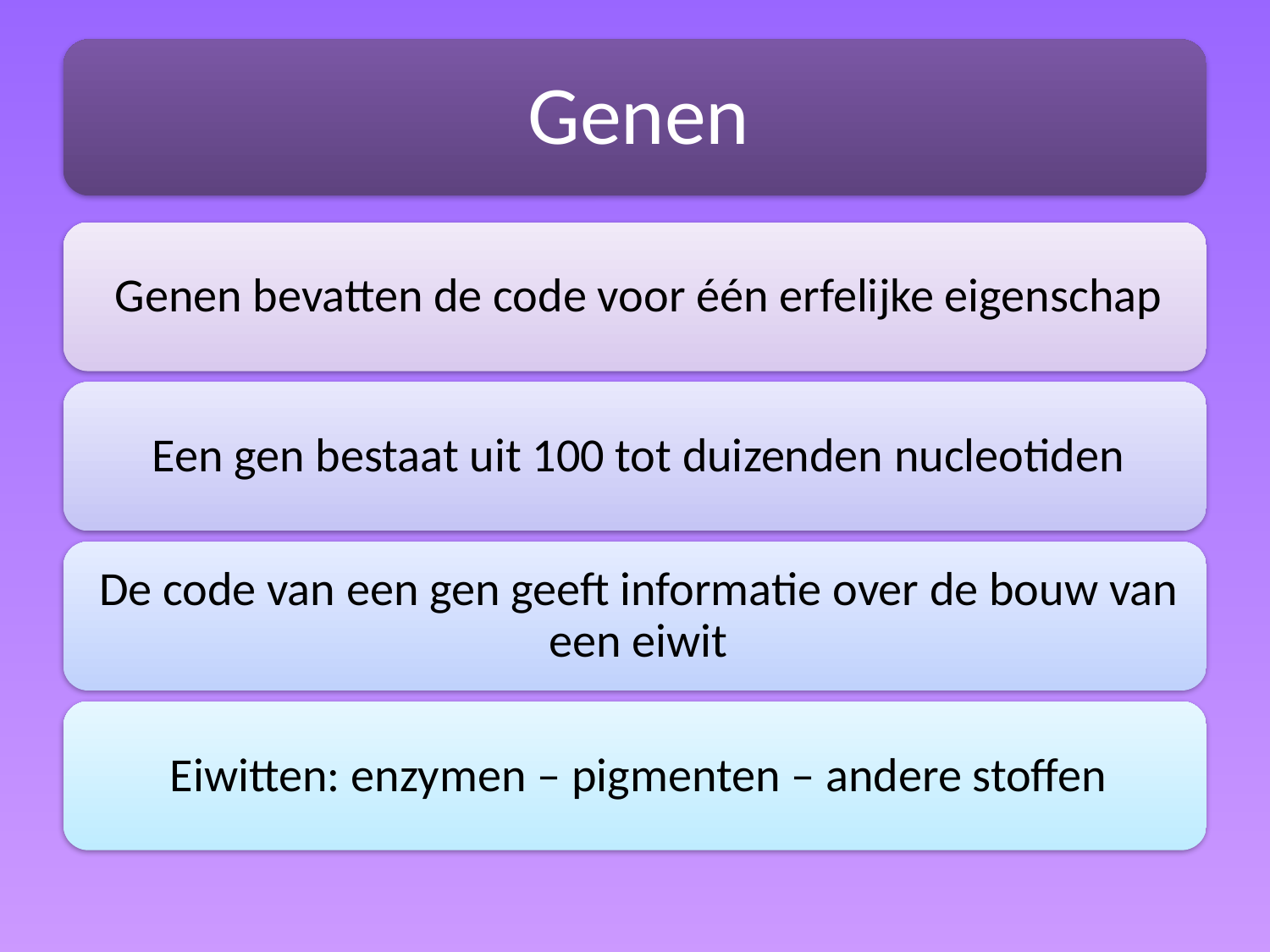

Genen
Genen bevatten de code voor één erfelijke eigenschap
Een gen bestaat uit 100 tot duizenden nucleotiden
De code van een gen geeft informatie over de bouw van een eiwit
Eiwitten: enzymen – pigmenten – andere stoffen